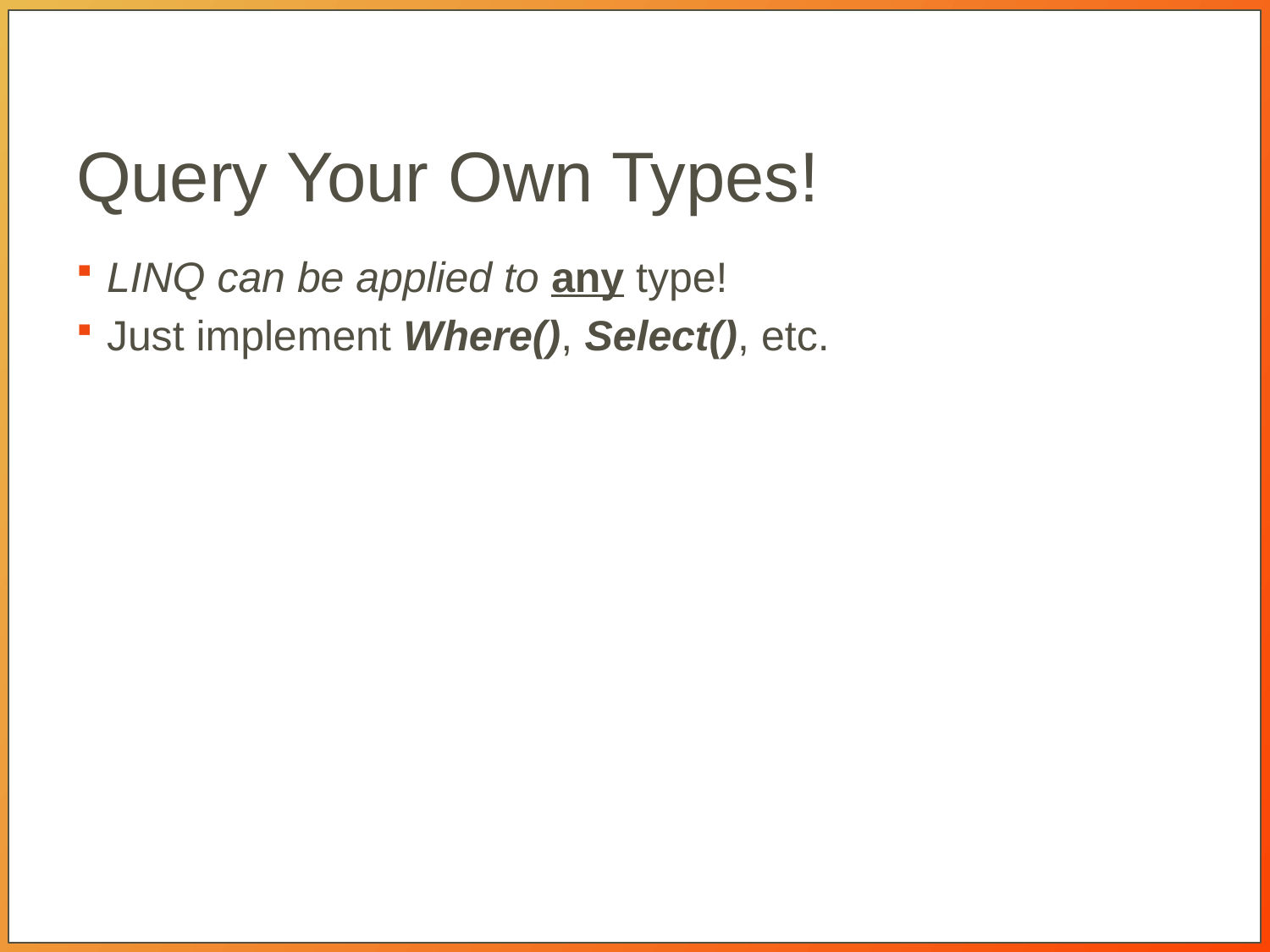

# Query Your Own Types!
LINQ can be applied to any type!
Just implement Where(), Select(), etc.